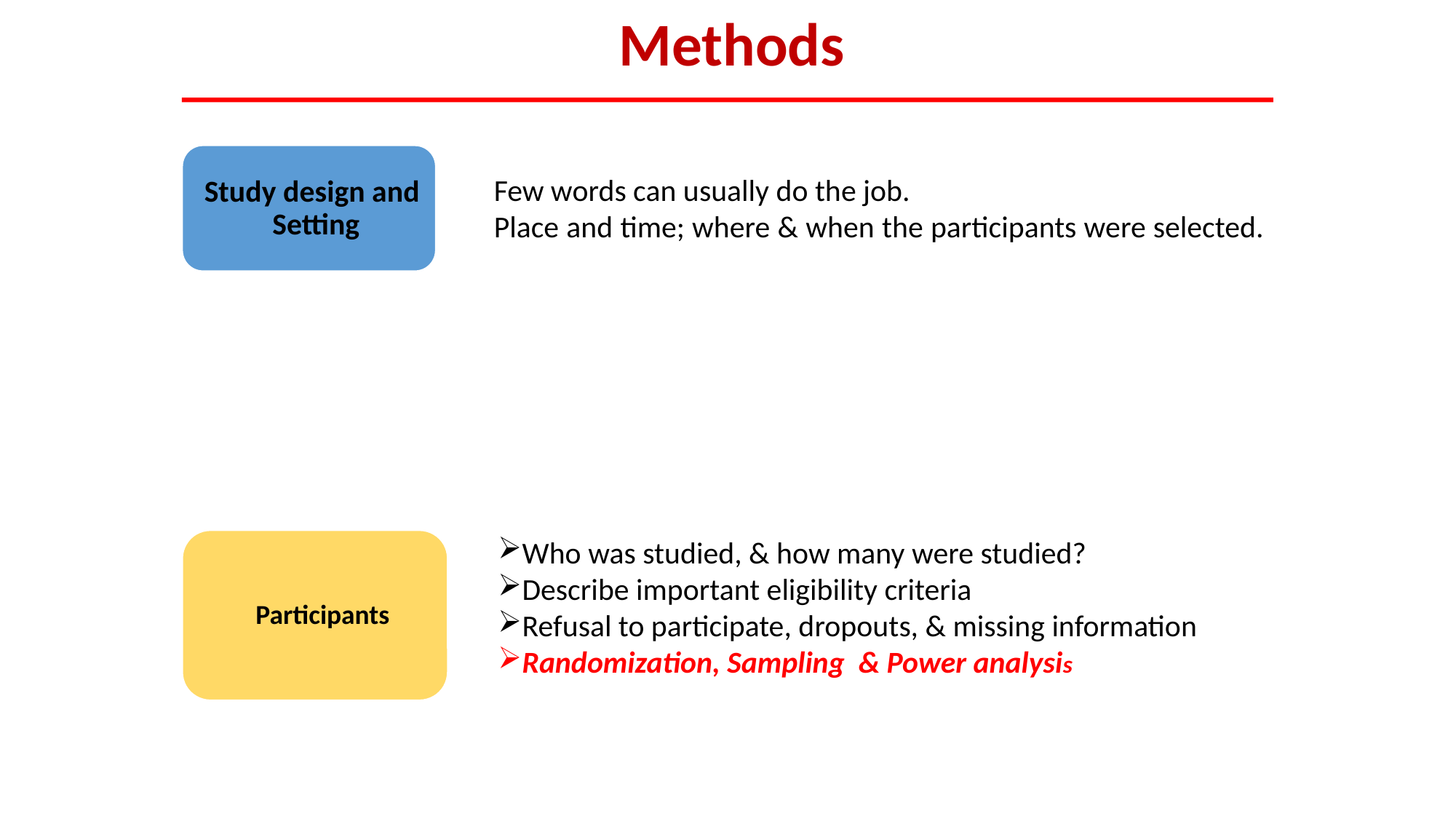

Methods

Study design and Setting
Participants
Few words can usually do the job.
Place and time; where & when the participants were selected.

Who was studied, & how many were studied?
Describe important eligibility criteria
Refusal to participate, dropouts, & missing information
Randomization, Sampling  & Power analysis